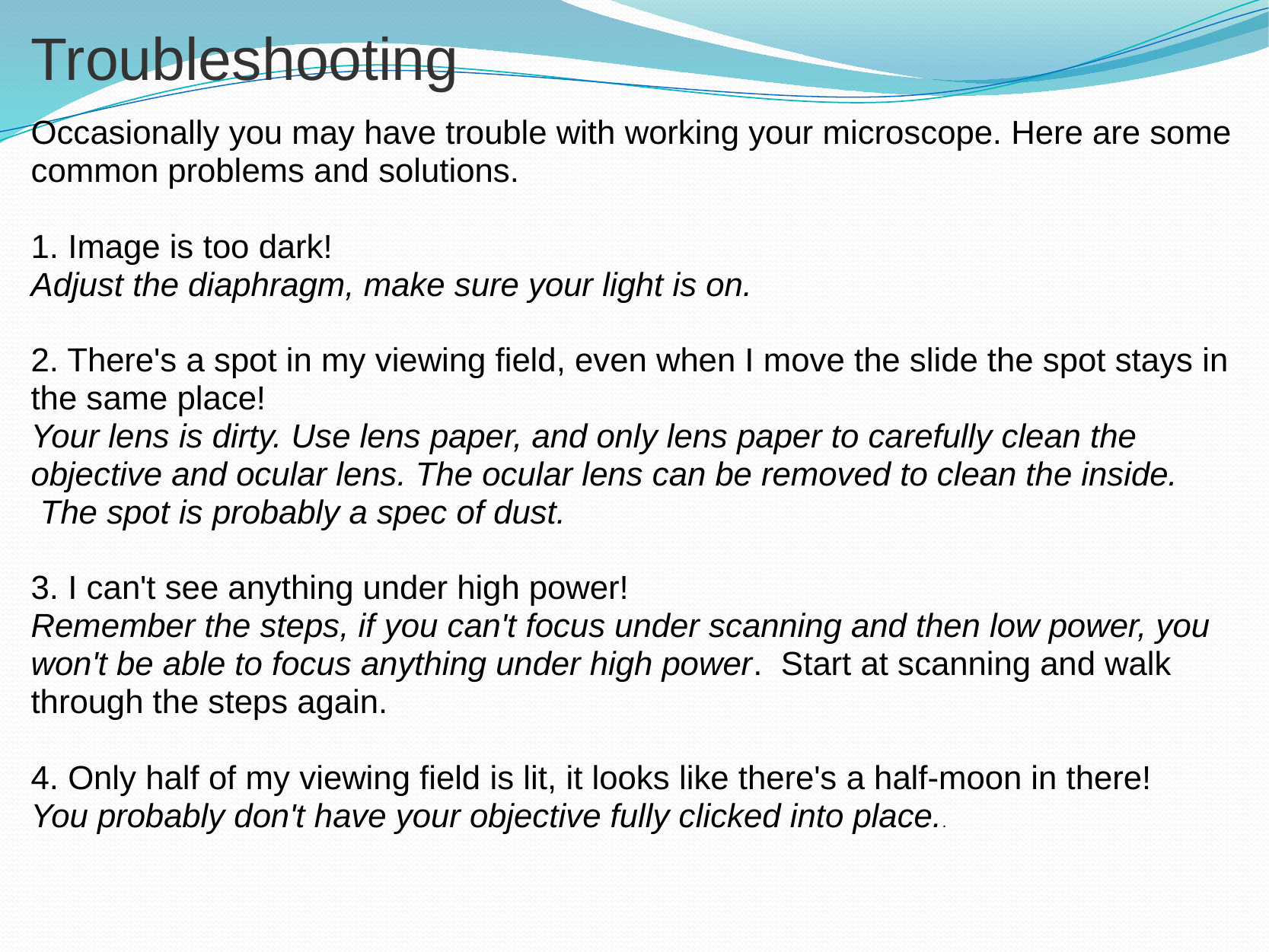

# Troubleshooting
Occasionally you may have trouble with working your microscope. Here are some common problems and solutions.

1. Image is too dark!
Adjust the diaphragm, make sure your light is on.

2. There's a spot in my viewing field, even when I move the slide the spot stays in the same place!
Your lens is dirty. Use lens paper, and only lens paper to carefully clean the objective and ocular lens. The ocular lens can be removed to clean the inside.  The spot is probably a spec of dust.

3. I can't see anything under high power!
Remember the steps, if you can't focus under scanning and then low power, you won't be able to focus anything under high power.  Start at scanning and walk through the steps again.

4. Only half of my viewing field is lit, it looks like there's a half-moon in there!
You probably don't have your objective fully clicked into place..